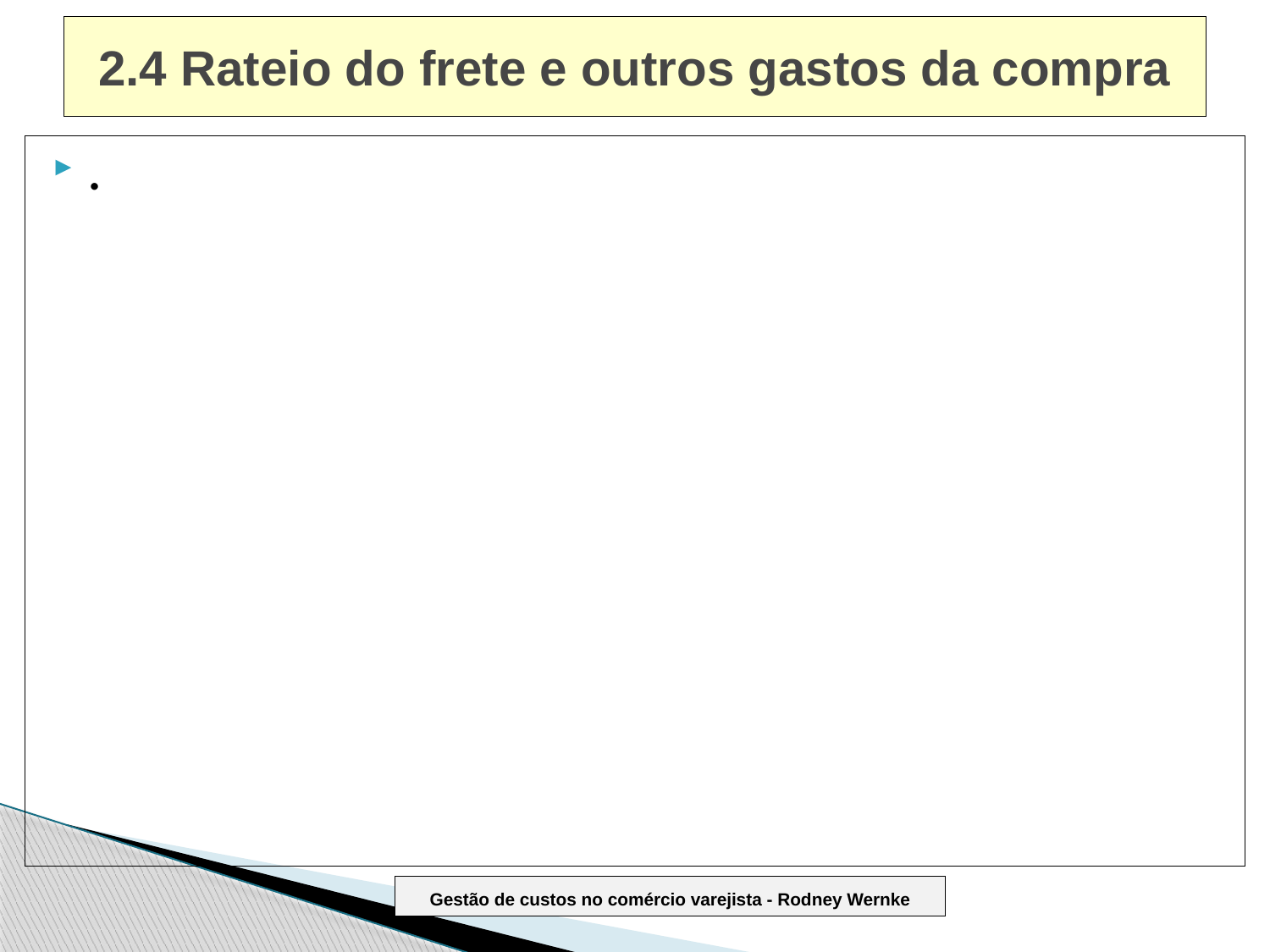

# 2.4 Rateio do frete e outros gastos da compra
.
Gestão de custos no comércio varejista - Rodney Wernke